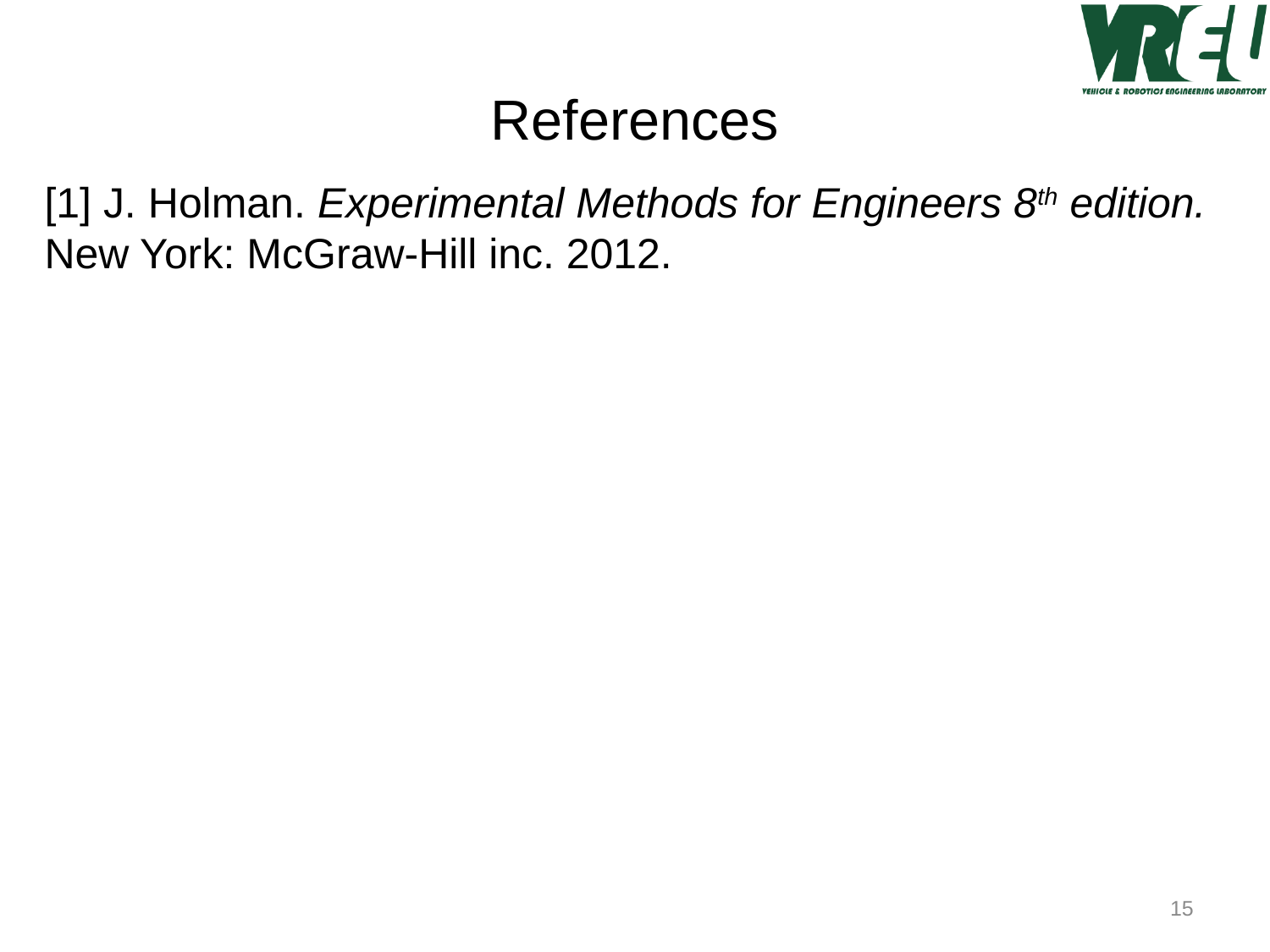

# References
[1] J. Holman. Experimental Methods for Engineers 8th edition. New York: McGraw-Hill inc. 2012.

15